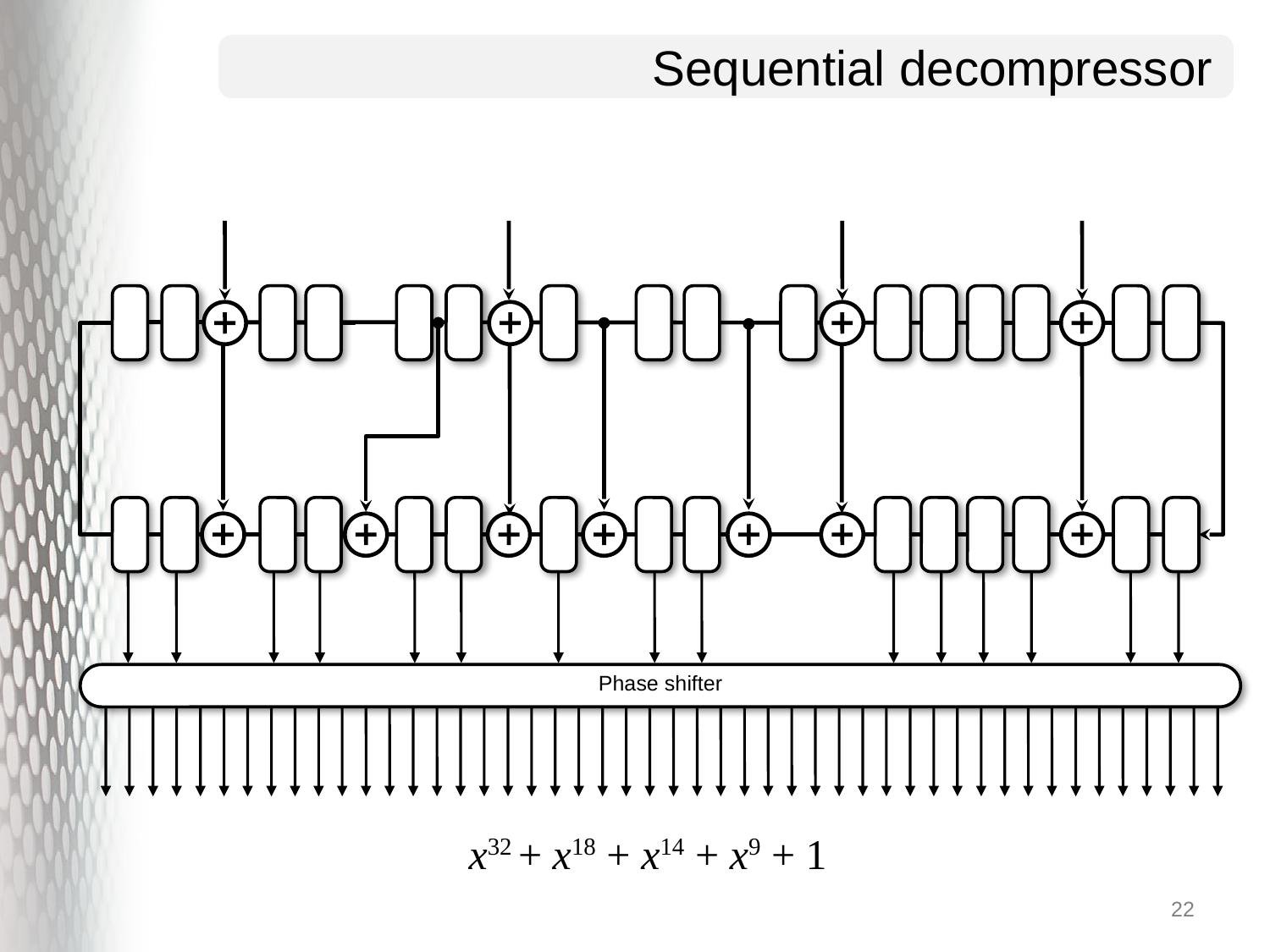

# Sequential decompressor

Phase shifter

x32 + x18 + x14 + x9 + 1